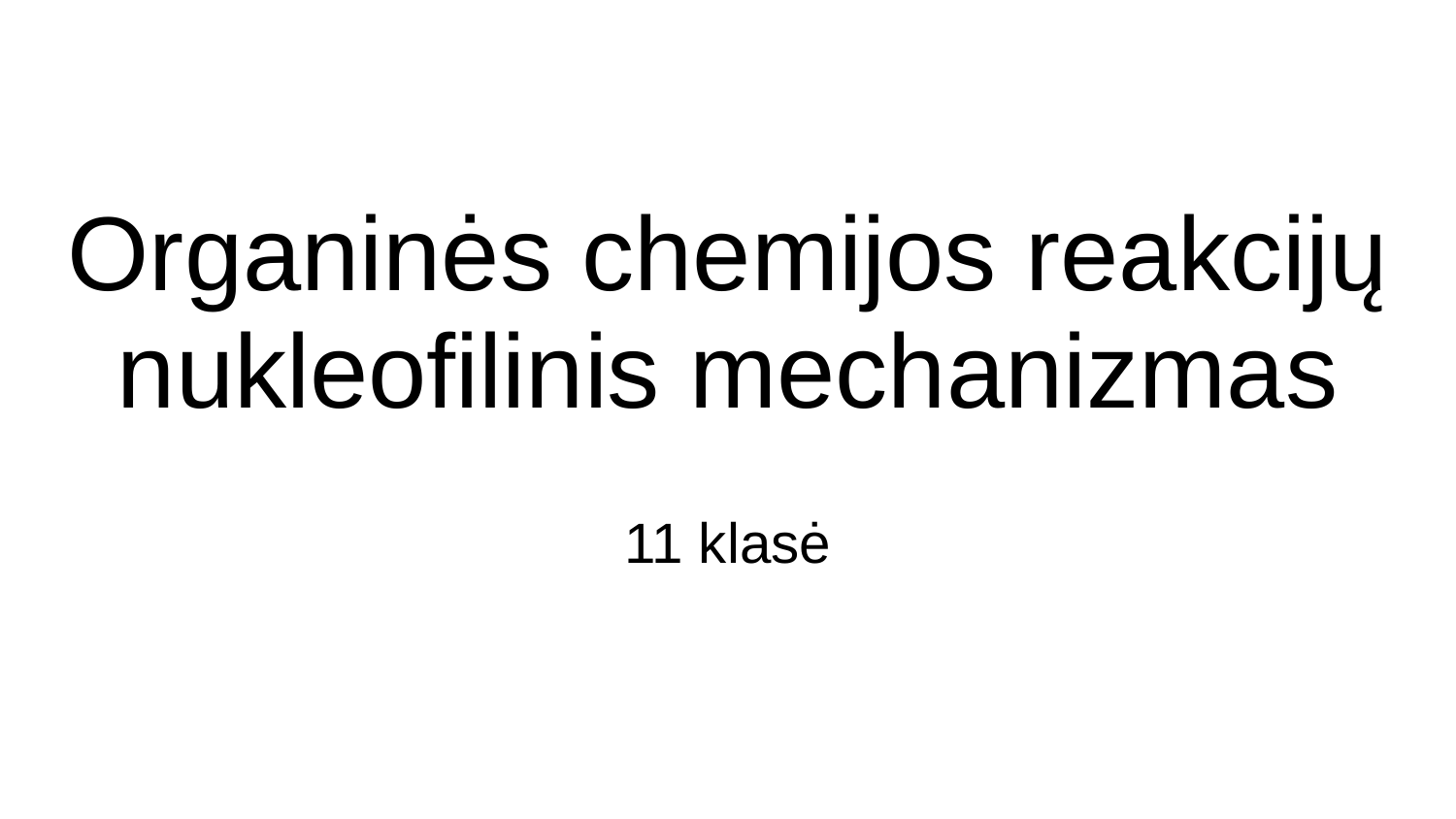

# Organinės chemijos reakcijų nukleofilinis mechanizmas
11 klasė